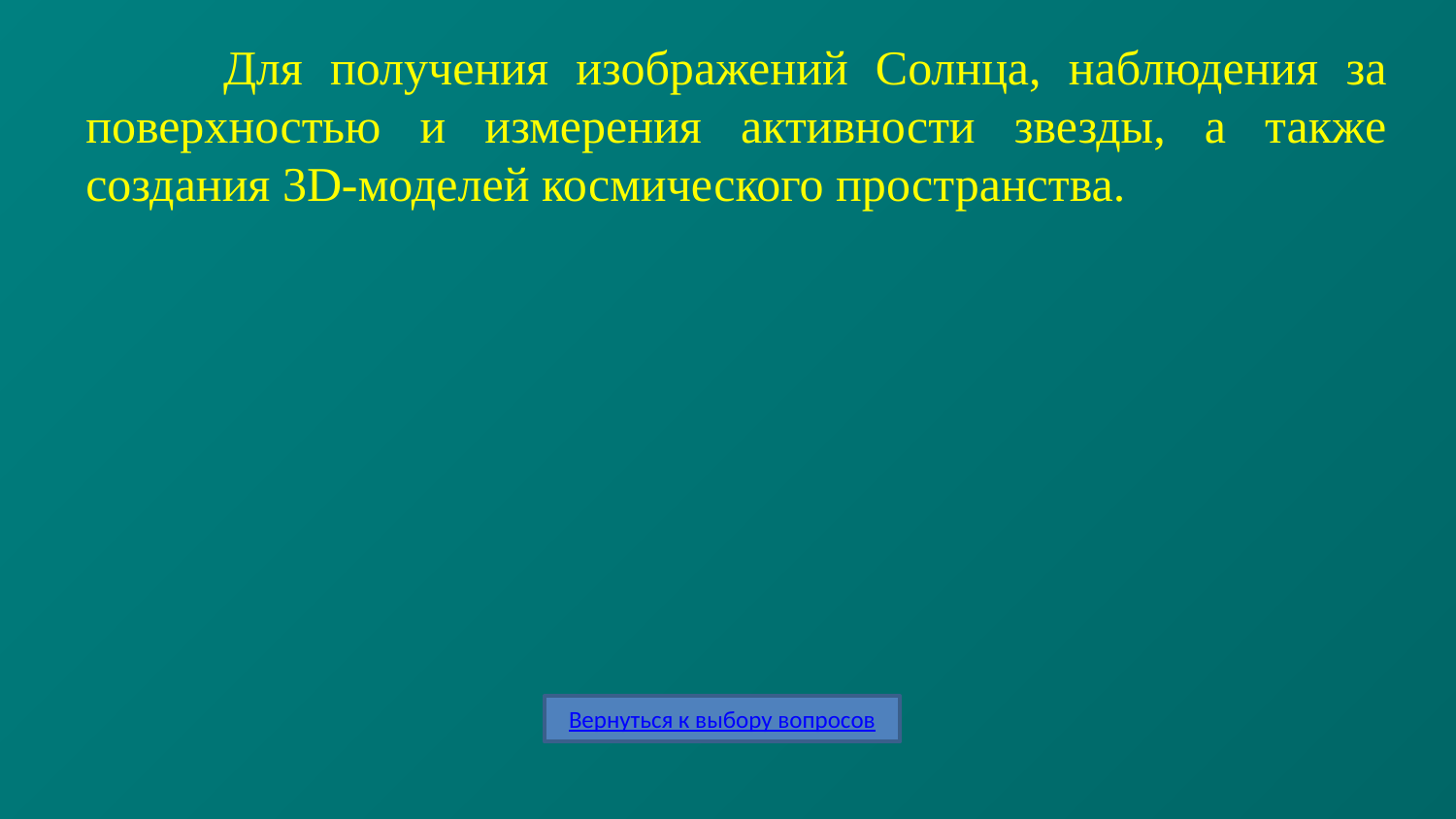

Для получения изображений Солнца, наблюдения за поверхностью и измерения активности звезды, а также создания 3D-моделей космического пространства.